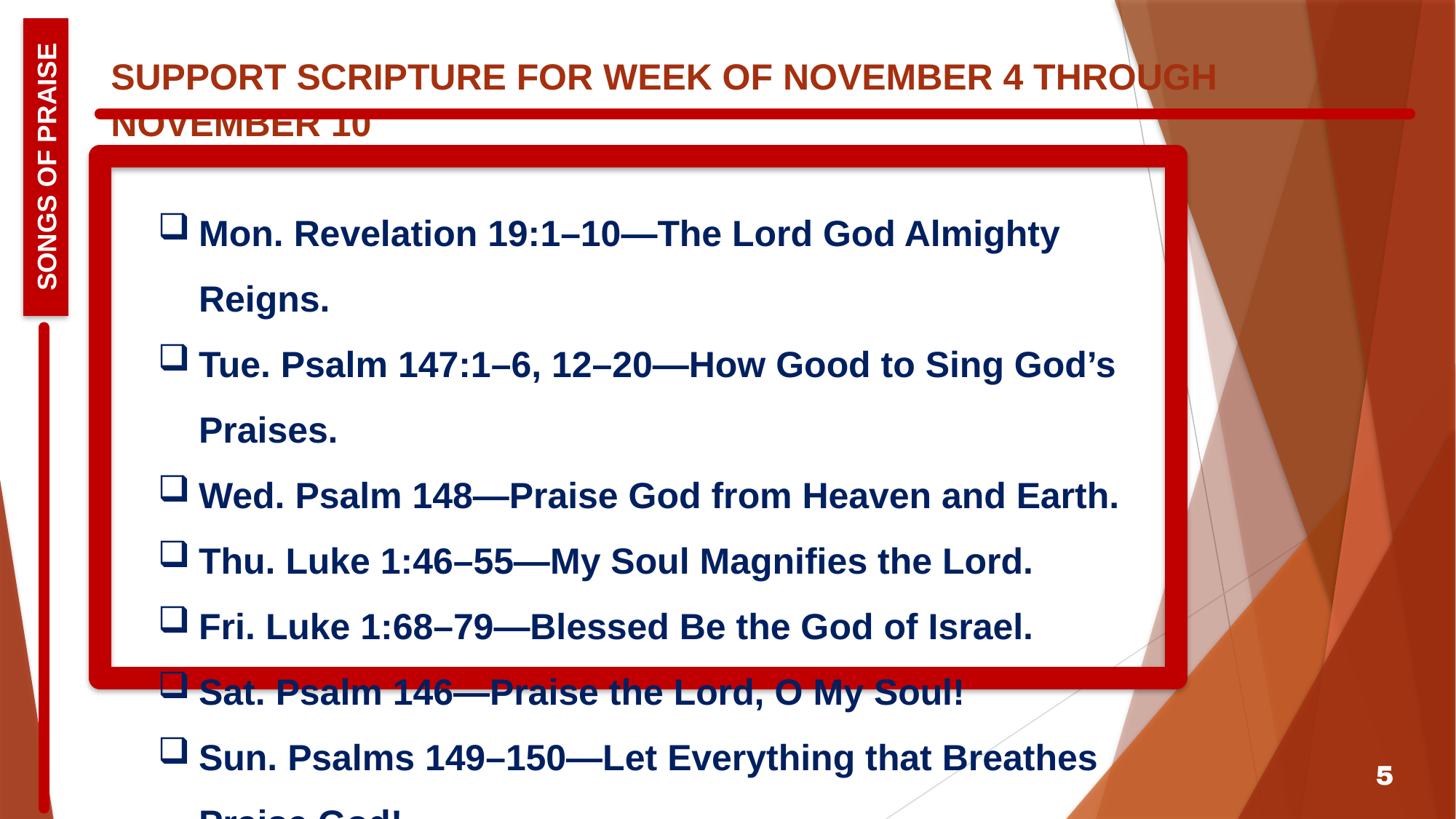

# Support Scripture for Week of November 4 through November 10
Songs of Praise

Mon. Revelation 19:1–10—The Lord God Almighty Reigns.
Tue. Psalm 147:1–6, 12–20—How Good to Sing God’s Praises.
Wed. Psalm 148—Praise God from Heaven and Earth.
Thu. Luke 1:46–55—My Soul Magnifies the Lord.
Fri. Luke 1:68–79—Blessed Be the God of Israel.
Sat. Psalm 146—Praise the Lord, O My Soul!
Sun. Psalms 149–150—Let Everything that Breathes Praise God!
5